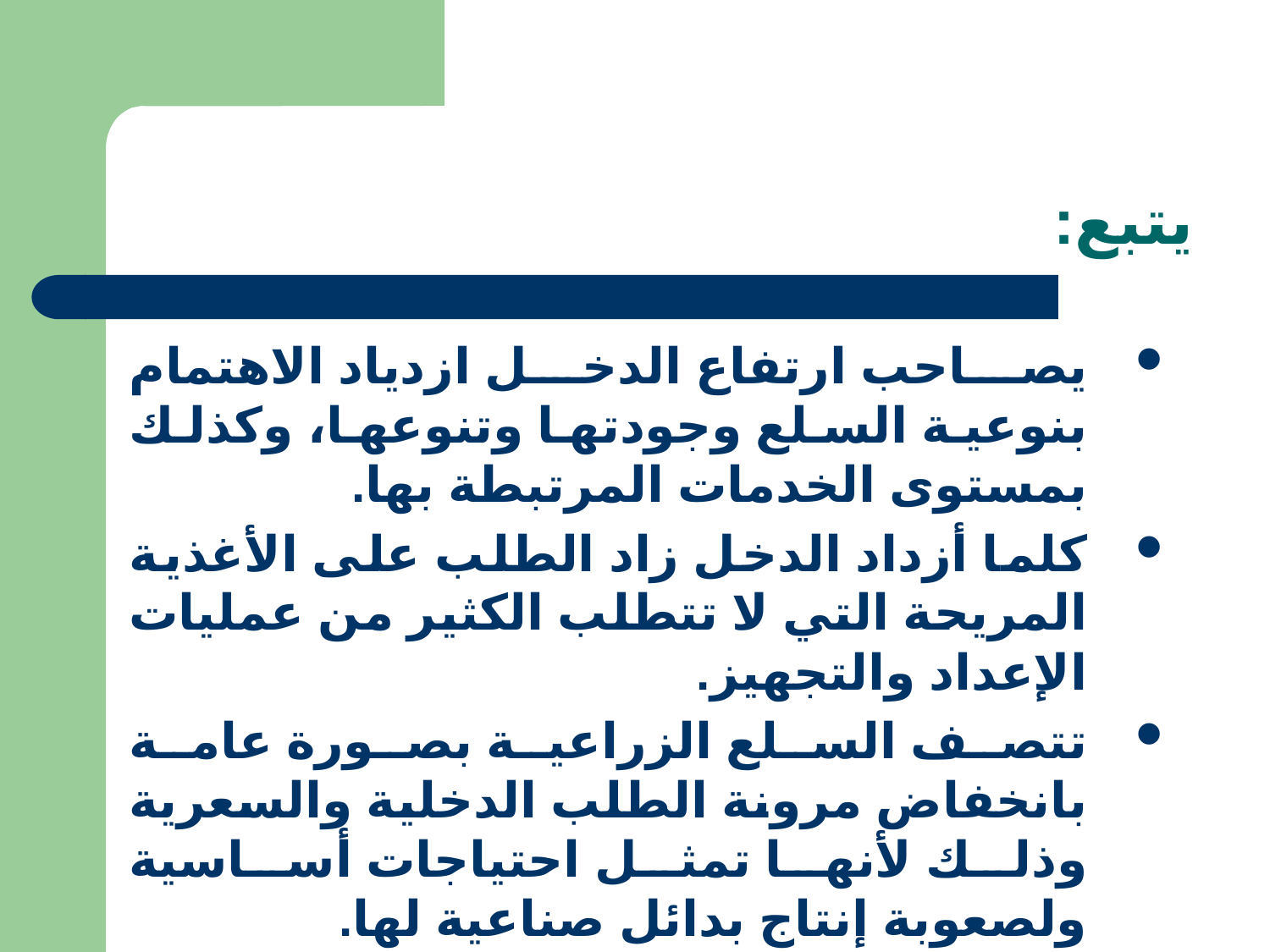

# يتبع:
يصاحب ارتفاع الدخل ازدياد الاهتمام بنوعية السلع وجودتها وتنوعها، وكذلك بمستوى الخدمات المرتبطة بها.
كلما أزداد الدخل زاد الطلب على الأغذية المريحة التي لا تتطلب الكثير من عمليات الإعداد والتجهيز.
تتصف السلع الزراعية بصورة عامة بانخفاض مرونة الطلب الدخلية والسعرية وذلك لأنها تمثل احتياجات أساسية ولصعوبة إنتاج بدائل صناعية لها.